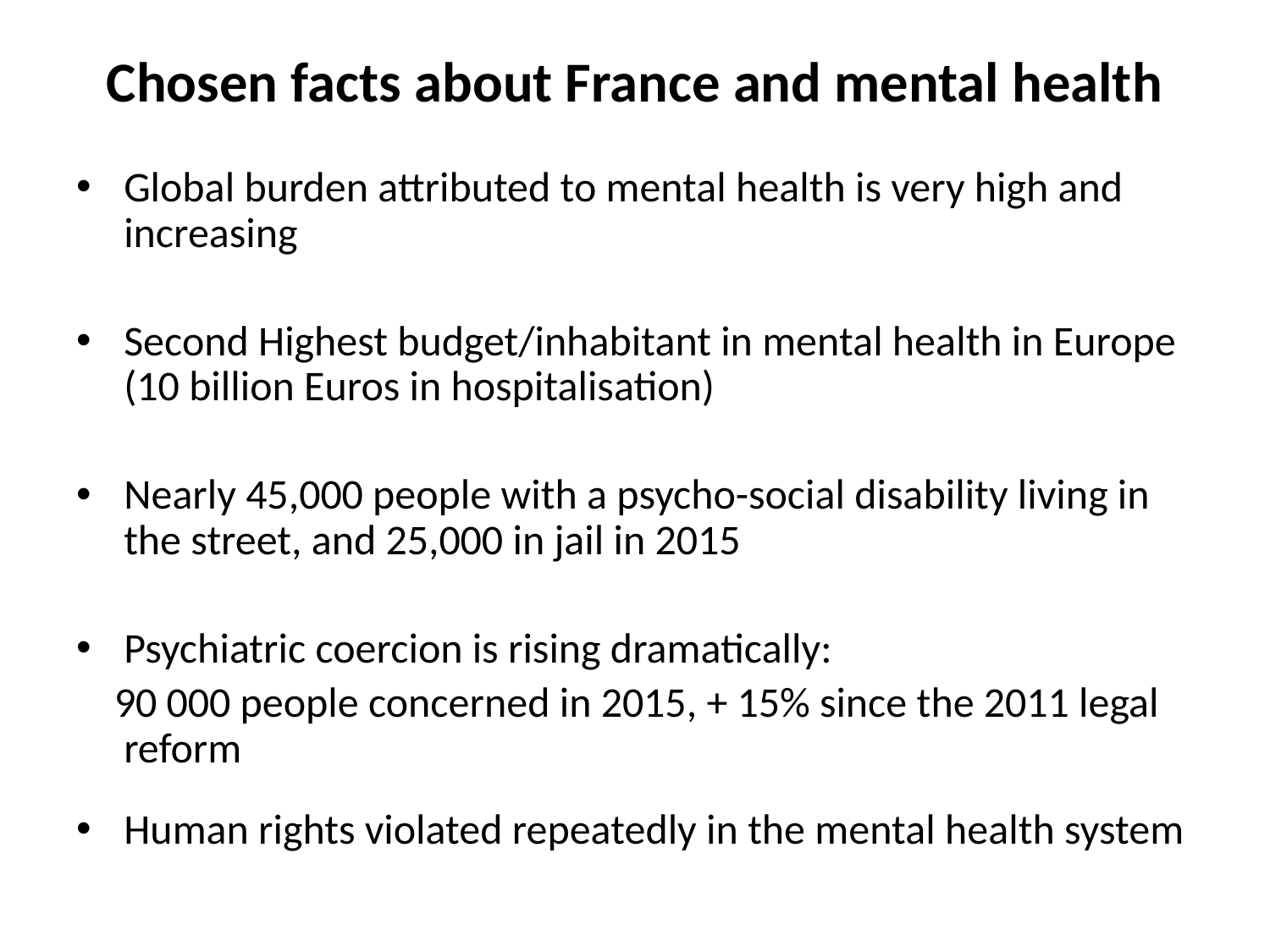

# Chosen facts about France and mental health
Global burden attributed to mental health is very high and increasing

Second Highest budget/inhabitant in mental health in Europe (10 billion Euros in hospitalisation)

Nearly 45,000 people with a psycho-social disability living in the street, and 25,000 in jail in 2015

Psychiatric coercion is rising dramatically:
    90 000 people concerned in 2015, + 15% since the 2011 legal reform

Human rights violated repeatedly in the mental health system